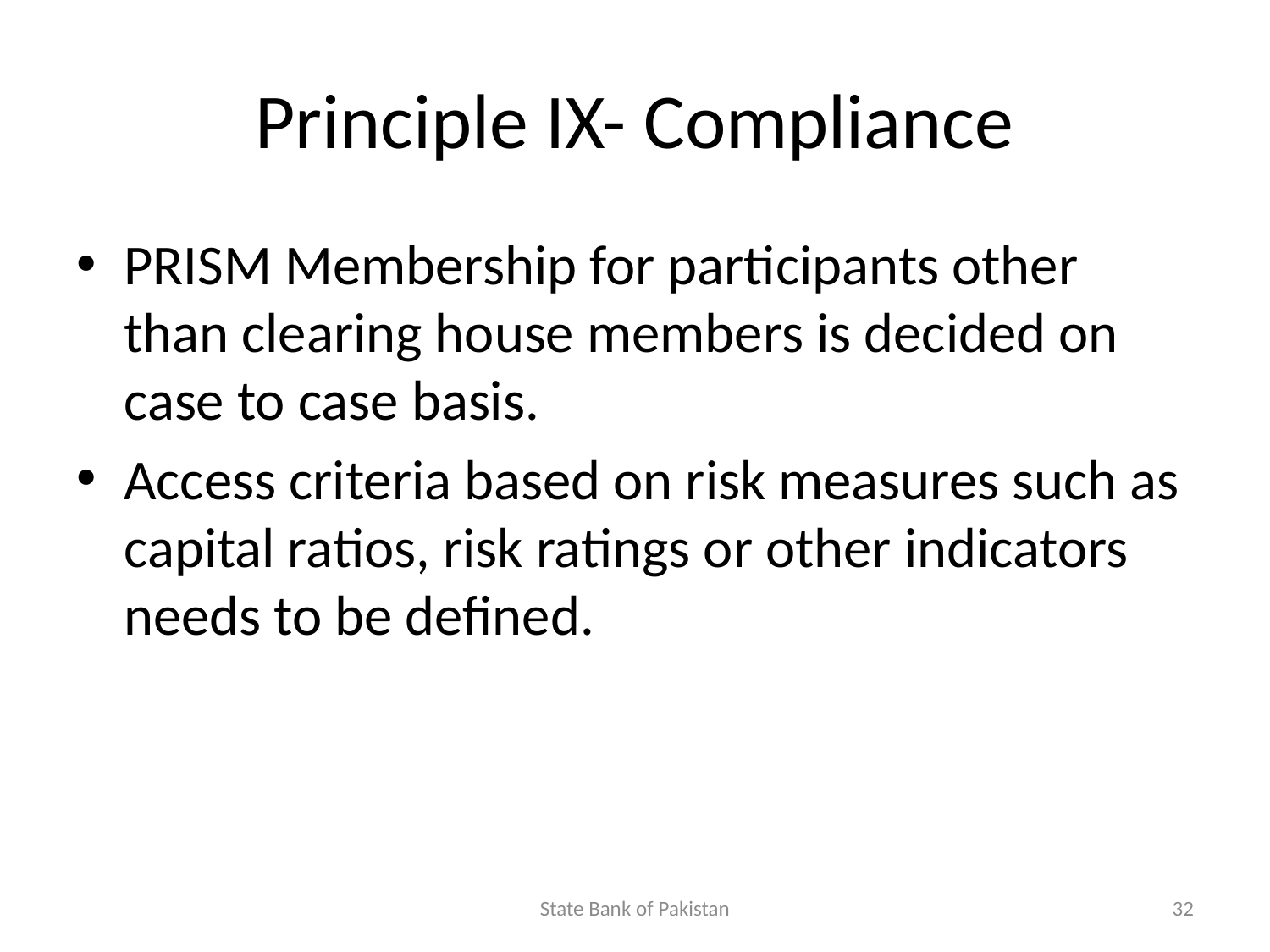

# Principle IX- Compliance
PRISM Membership for participants other than clearing house members is decided on case to case basis.
Access criteria based on risk measures such as capital ratios, risk ratings or other indicators needs to be defined.
State Bank of Pakistan
32